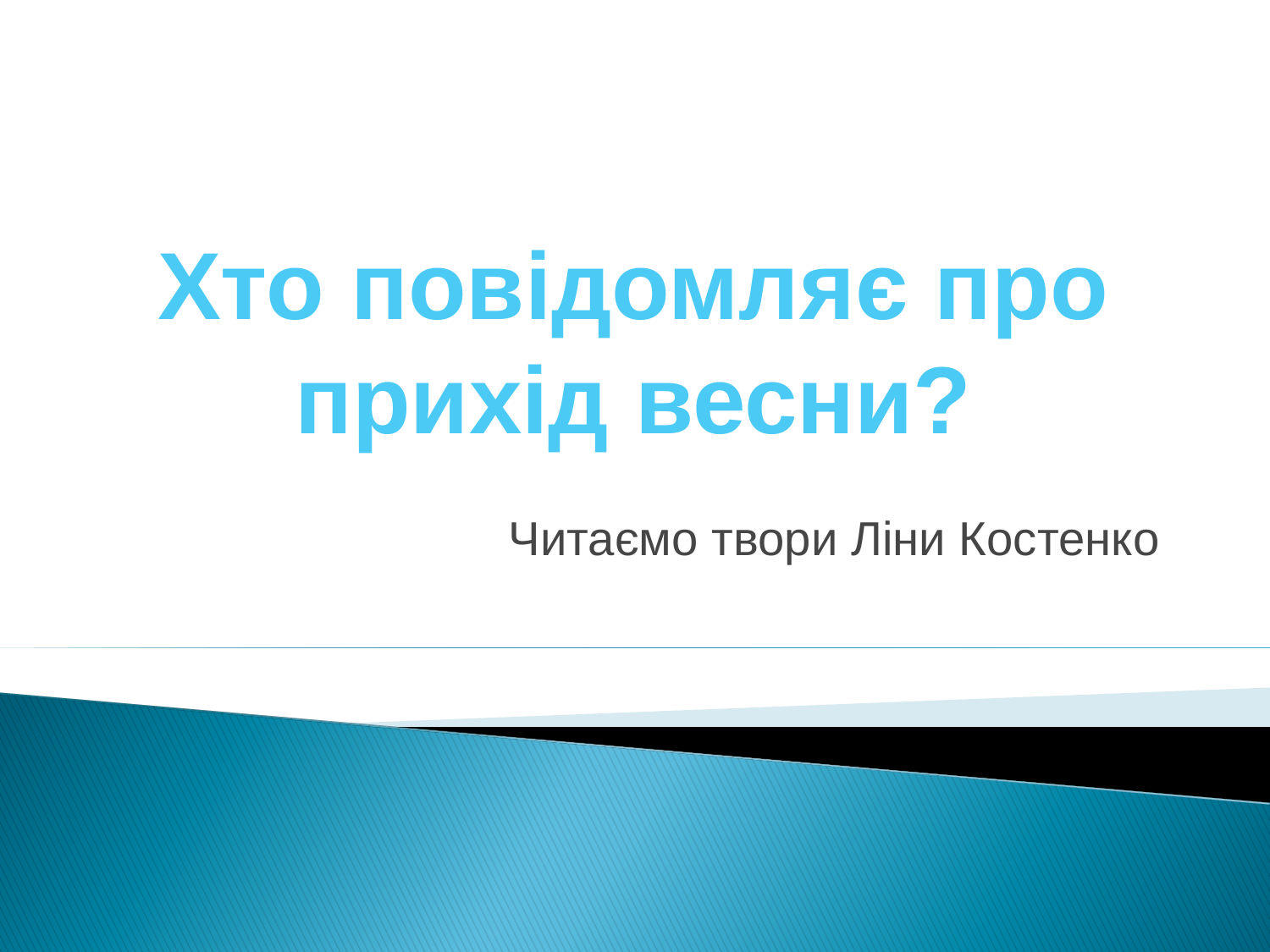

Хто повідомляє про прихід весни?
Читаємо твори Ліни Костенко